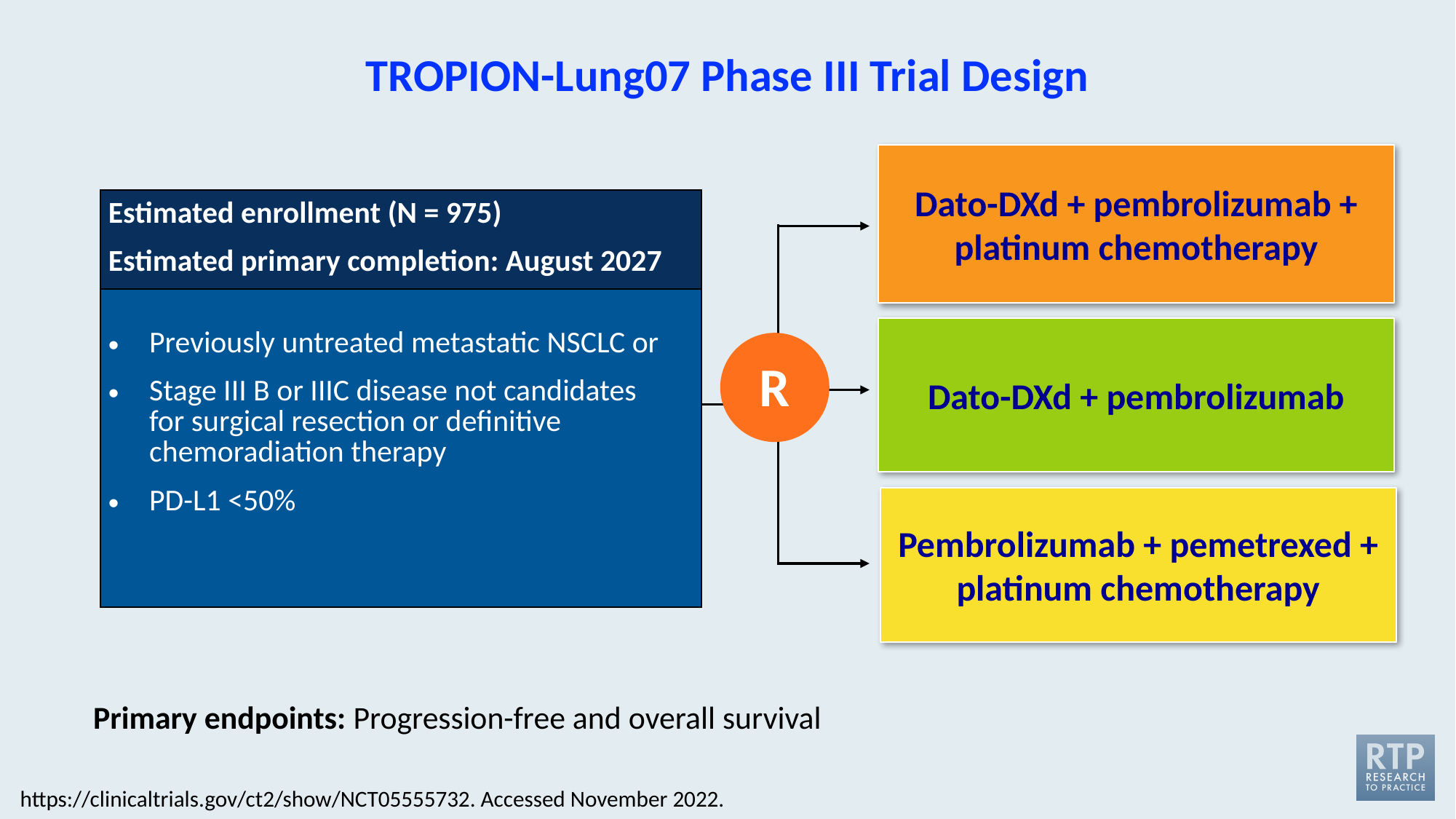

# TROPION-Lung07 Phase III Trial Design
Dato-DXd + pembrolizumab + platinum chemotherapy
| Estimated enrollment (N = 975) Estimated primary completion: August 2027 |
| --- |
| Previously untreated metastatic NSCLC or Stage III B or IIIC disease not candidates for surgical resection or definitive chemoradiation therapy PD-L1 <50% |
Dato-DXd + pembrolizumab

R
Pembrolizumab + pemetrexed + platinum chemotherapy
Primary endpoints: Progression-free and overall survival
https://clinicaltrials.gov/ct2/show/NCT05555732. Accessed November 2022.